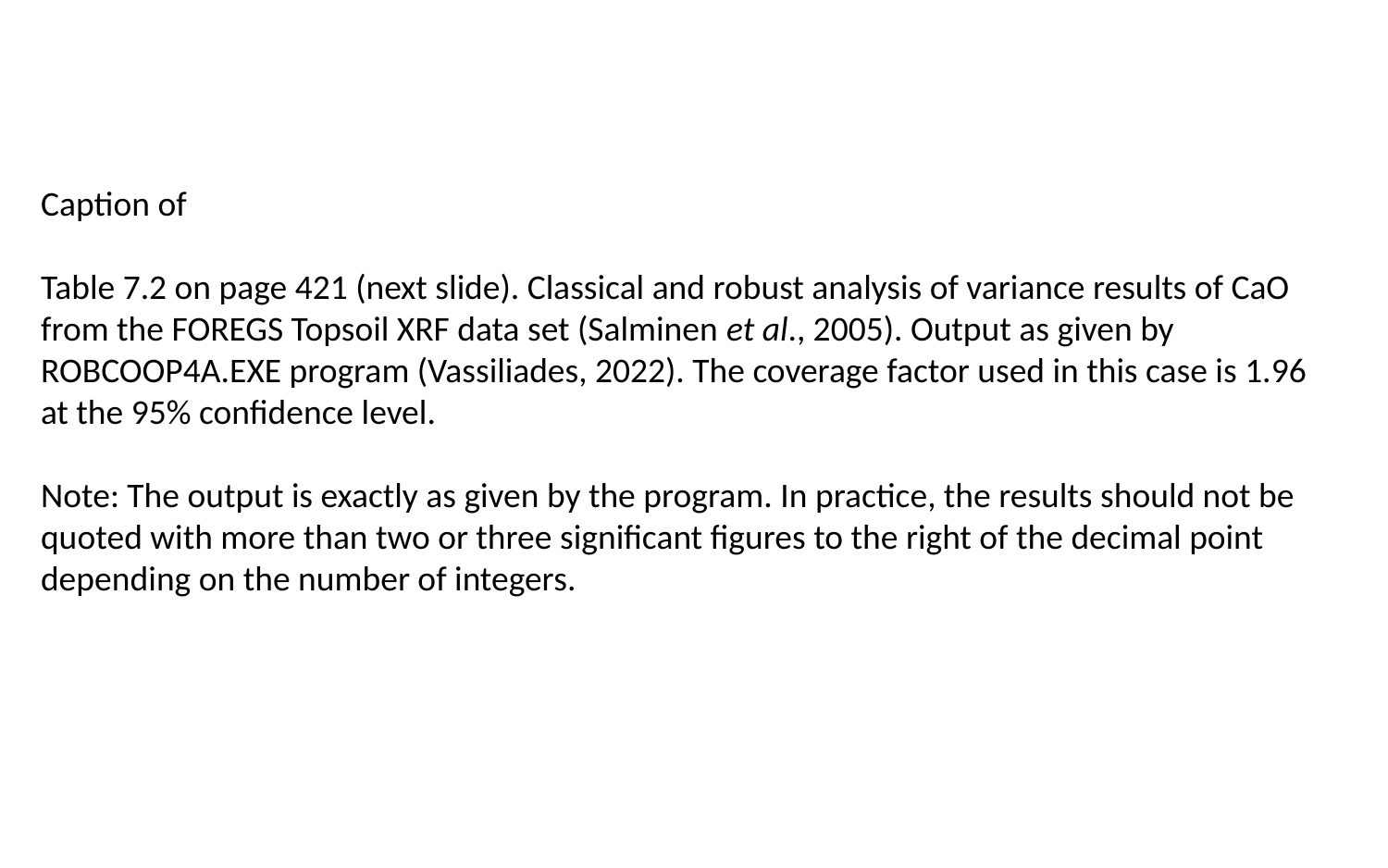

Caption of

Table 7.2 on page 421 (next slide). Classical and robust analysis of variance results of CaO from the FOREGS Topsoil XRF data set (Salminen et al., 2005). Output as given by ROBCOOP4A.EXE program (Vassiliades, 2022). The coverage factor used in this case is 1.96 at the 95% confidence level.

Note: The output is exactly as given by the program. In practice, the results should not be quoted with more than two or three significant figures to the right of the decimal point depending on the number of integers.